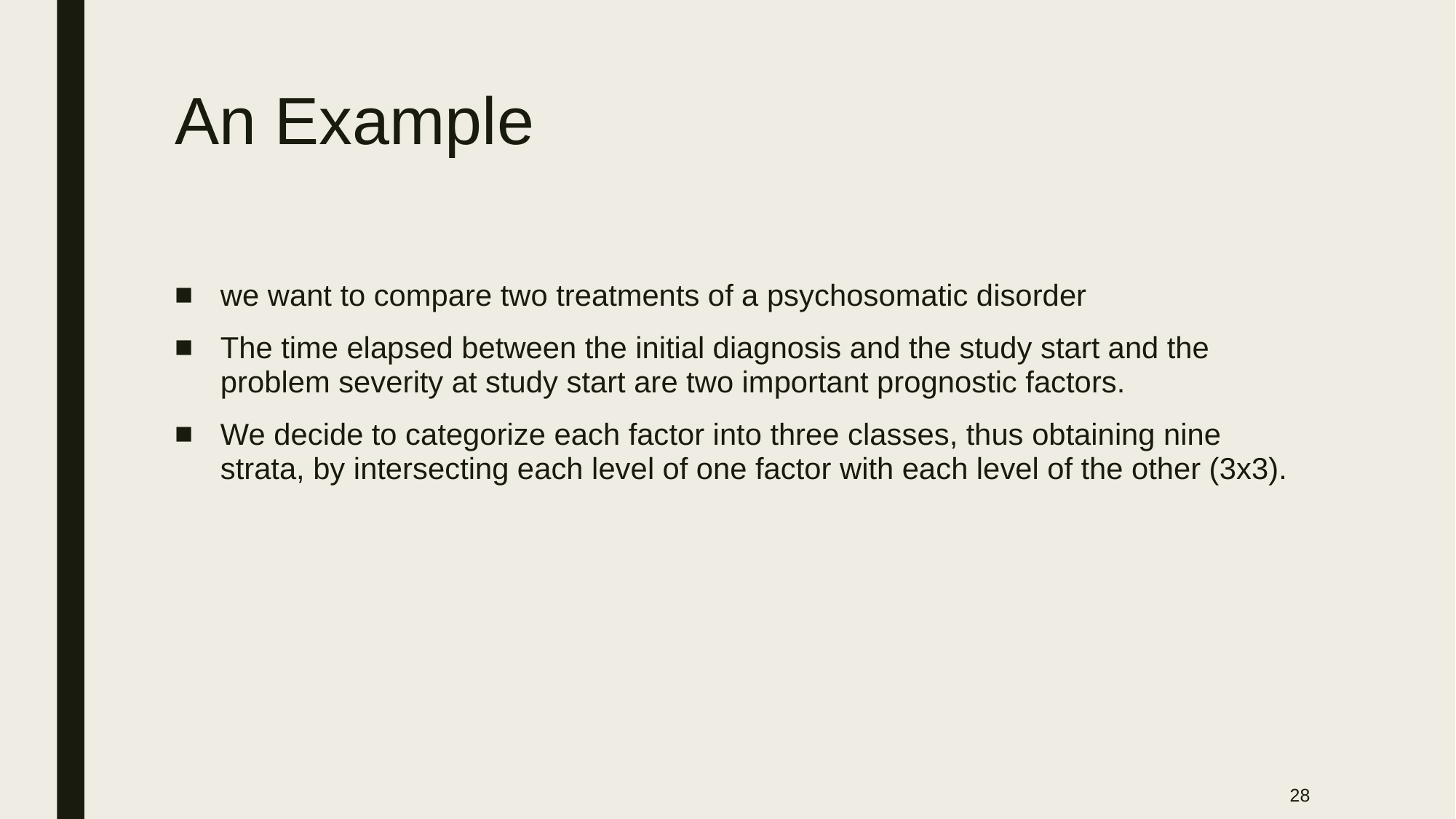

# An Example
we want to compare two treatments of a psychosomatic disorder
The time elapsed between the initial diagnosis and the study start and the problem severity at study start are two important prognostic factors.
We decide to categorize each factor into three classes, thus obtaining nine strata, by intersecting each level of one factor with each level of the other (3x3).
28